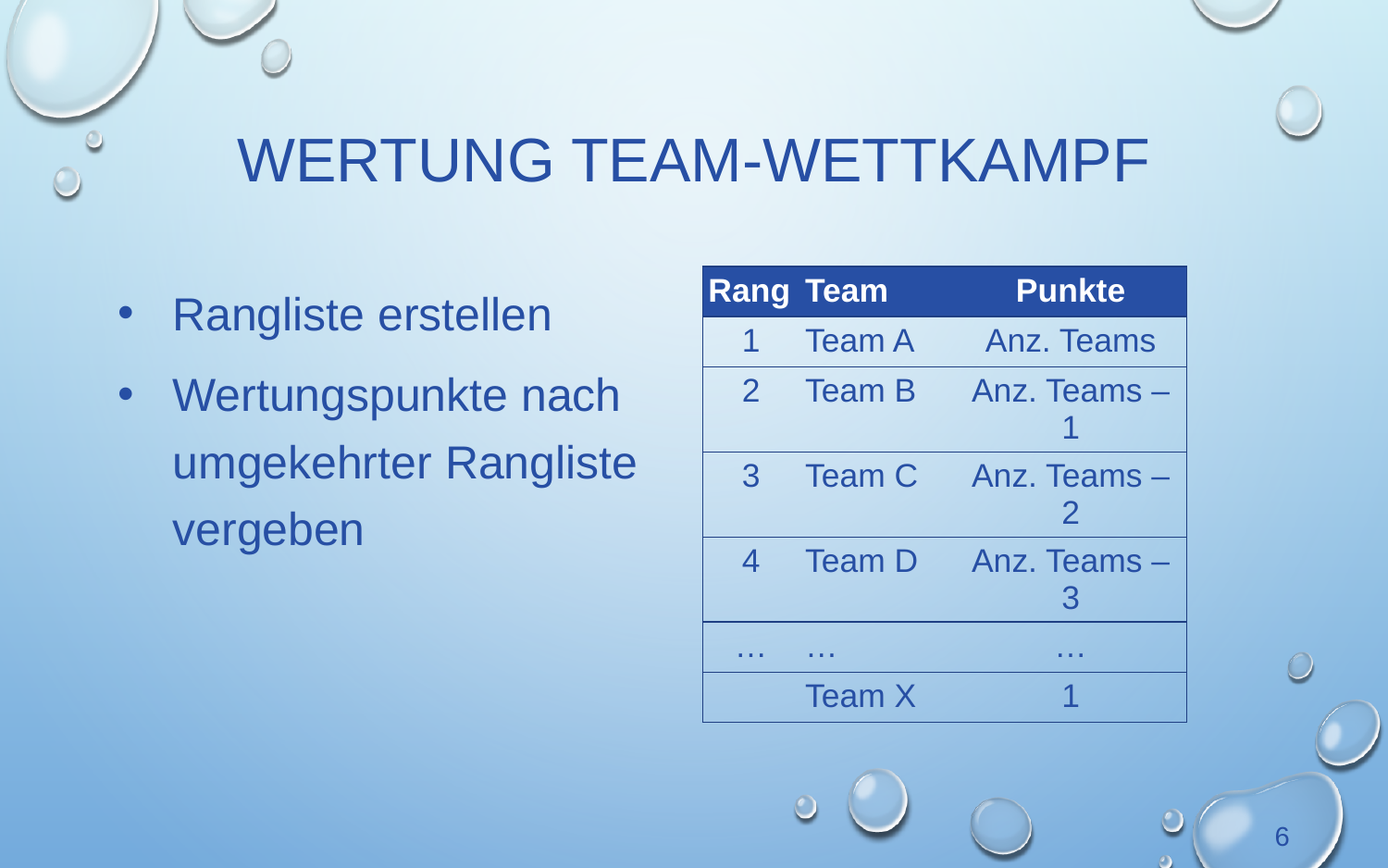

# Wertung Team-Wettkampf
Rangliste erstellen
Wertungspunkte nach umgekehrter Rangliste vergeben

| Rang | Team | Punkte |
| --- | --- | --- |
| 1 | Team A | Anz. Teams |
| 2 | Team B | Anz. Teams – 1 |
| 3 | Team C | Anz. Teams – 2 |
| 4 | Team D | Anz. Teams – 3 |
| … | … | … |
|  | Team X | 1 |
6